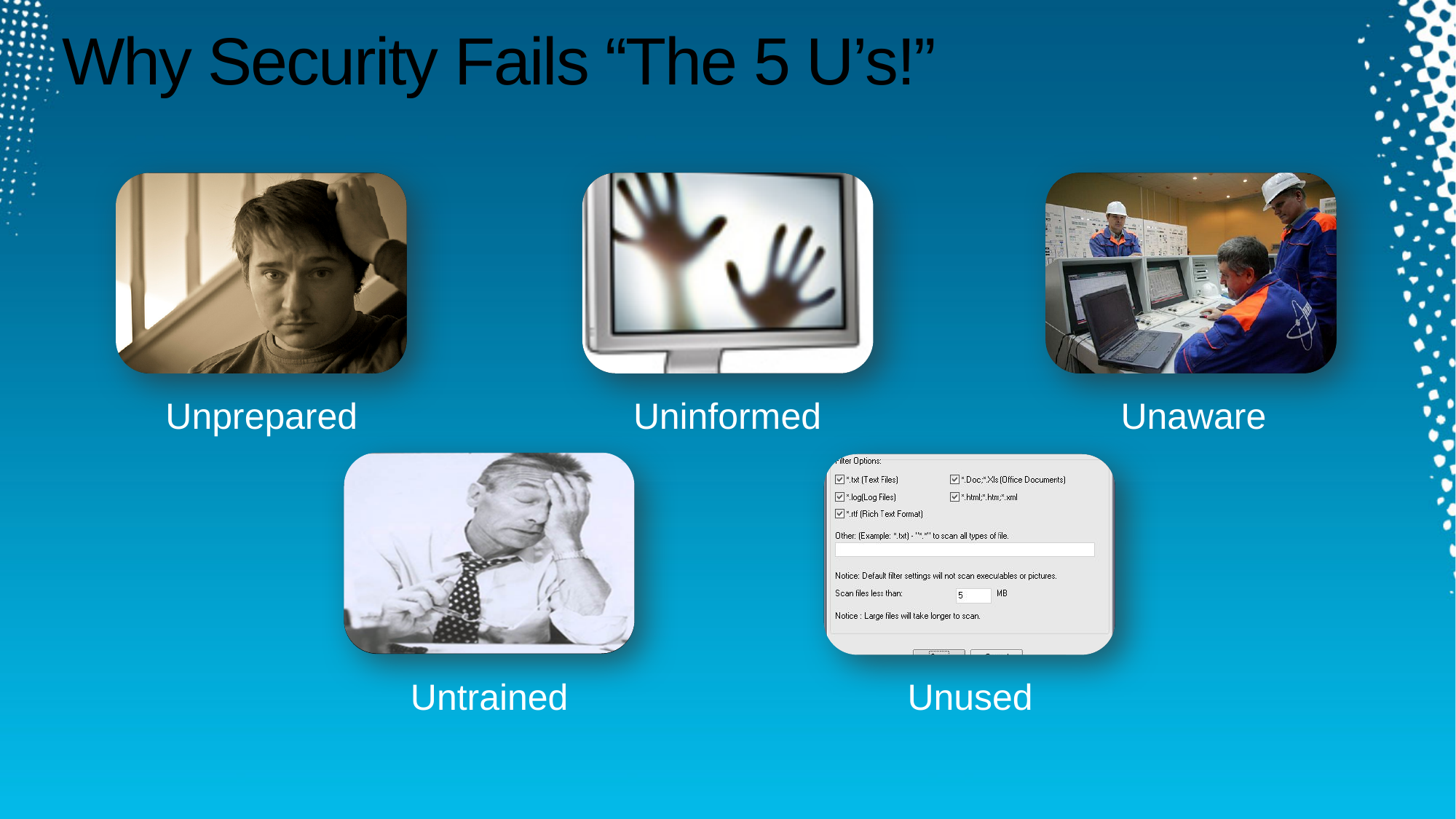

# Why Security Fails “The 5 U’s!”

Unprepared

Uninformed

Unaware

Untrained

Unused